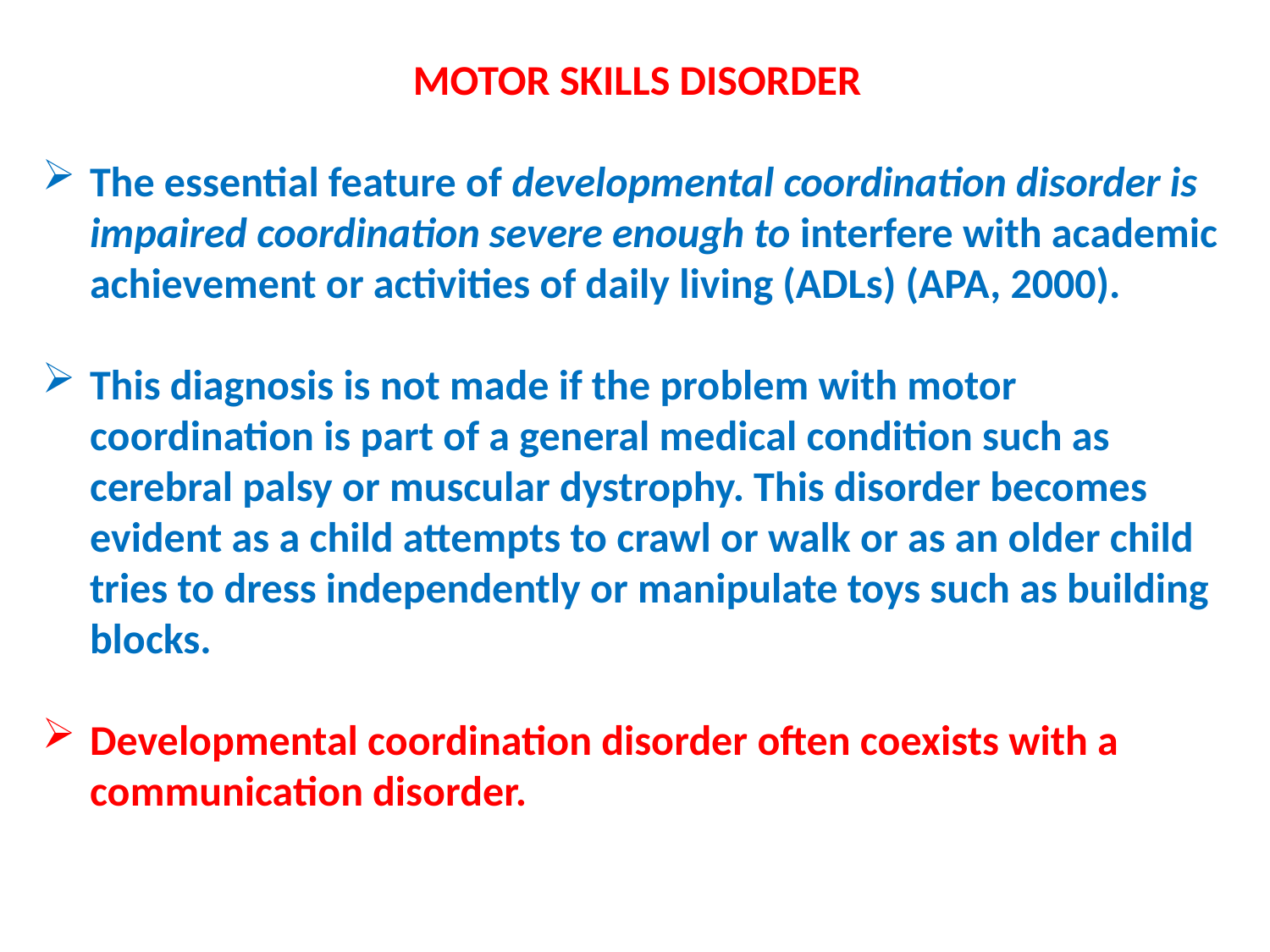

MOTOR SKILLS DISORDER

The essential feature of developmental coordination disorder is impaired coordination severe enough to interfere with academic achievement or activities of daily living (ADLs) (APA, 2000).

This diagnosis is not made if the problem with motor coordination is part of a general medical condition such as cerebral palsy or muscular dystrophy. This disorder becomes evident as a child attempts to crawl or walk or as an older child tries to dress independently or manipulate toys such as building blocks.

Developmental coordination disorder often coexists with a communication disorder.